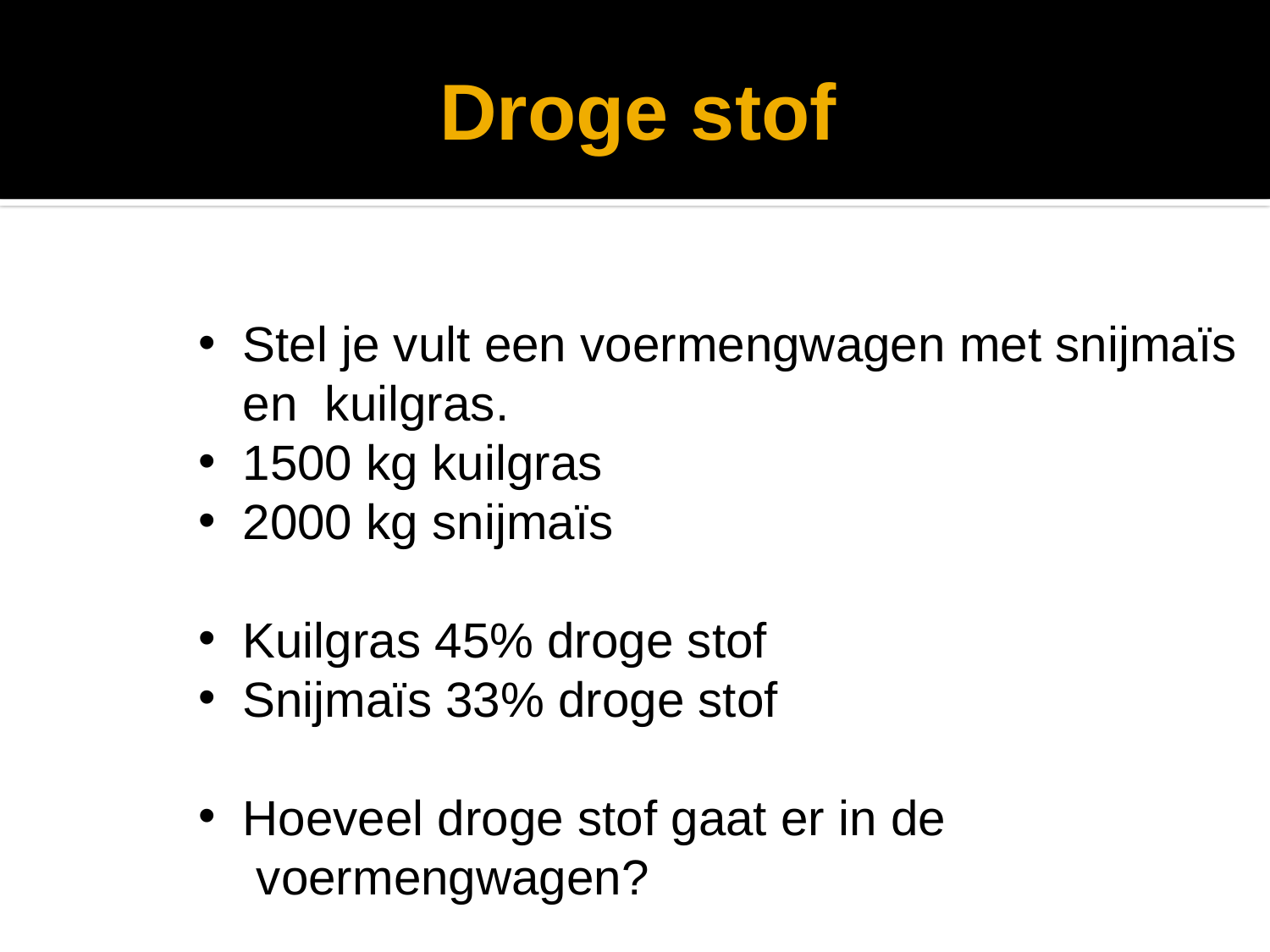

# Droge stof
 Stel je vult een voermengwagen met snijmaïs
 en  kuilgras.
 1500 kg kuilgras
 2000 kg snijmaïs

 Kuilgras 45% droge stof
 Snijmaïs 33% droge stof

 Hoeveel droge stof gaat er in de
  voermengwagen?